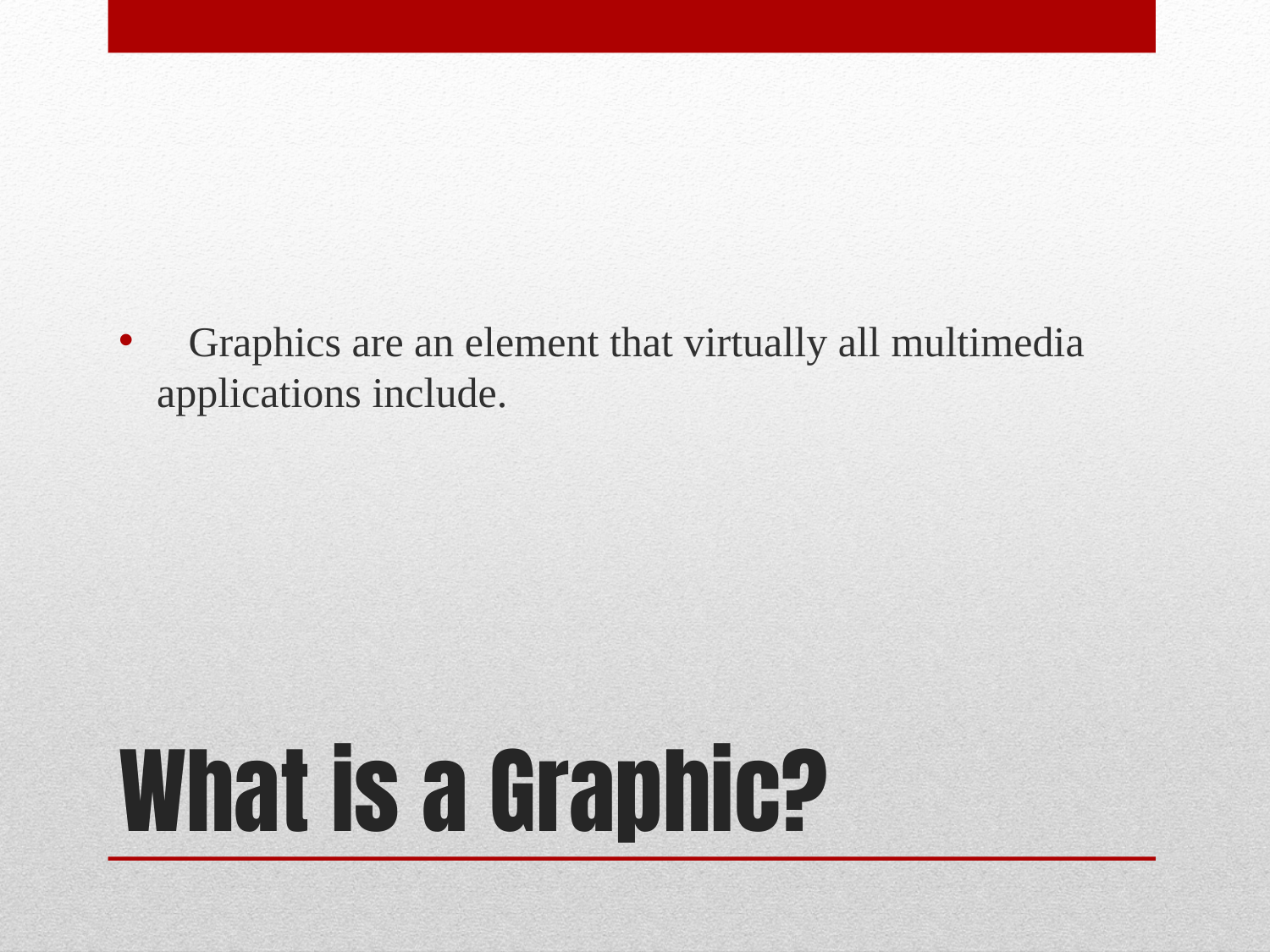

Graphics are an element that virtually all multimedia applications include.
# What is a Graphic?